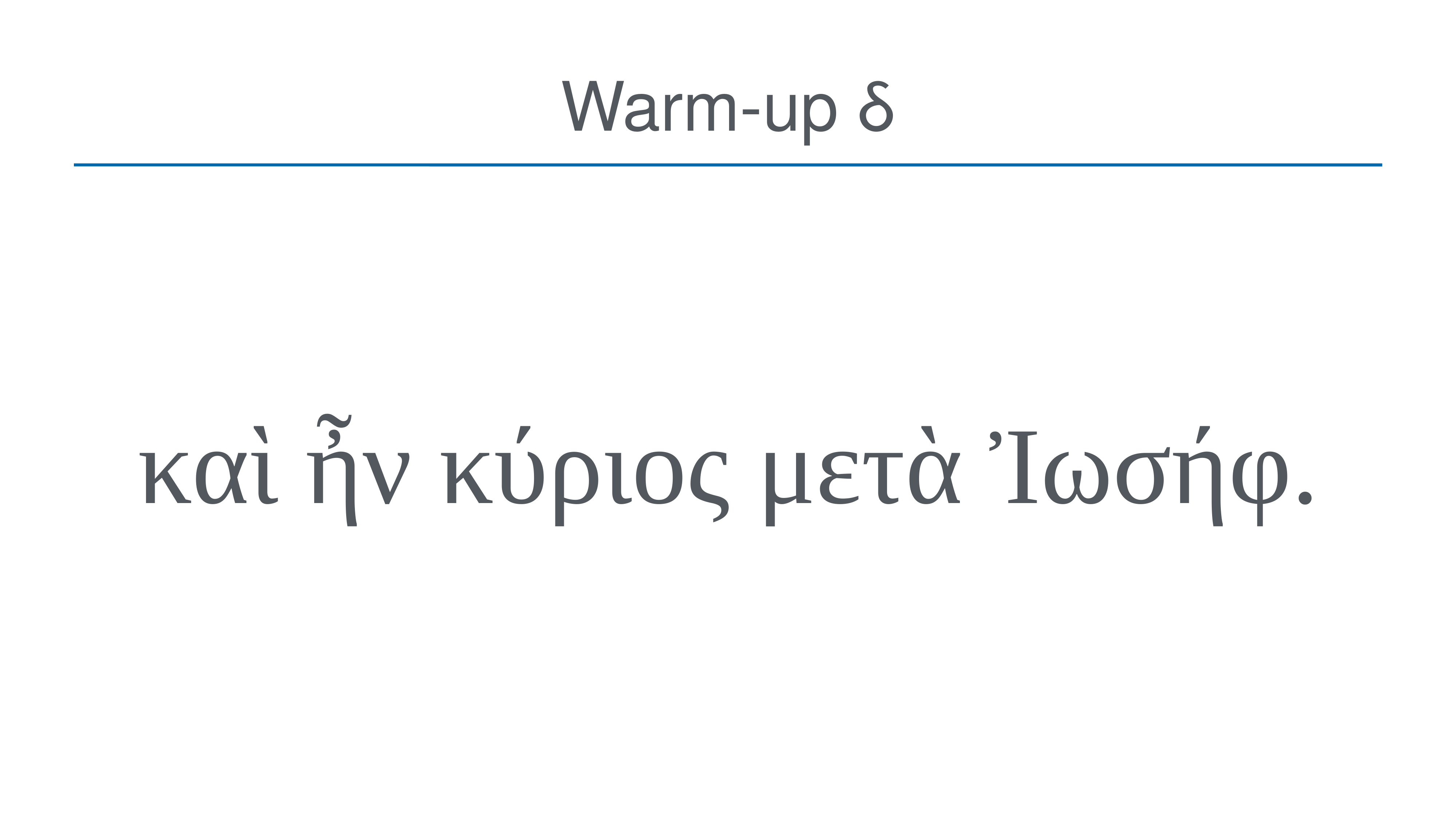

# Warm-up δ
καὶ ἦν κύριος μετὰ Ἰωσήφ.